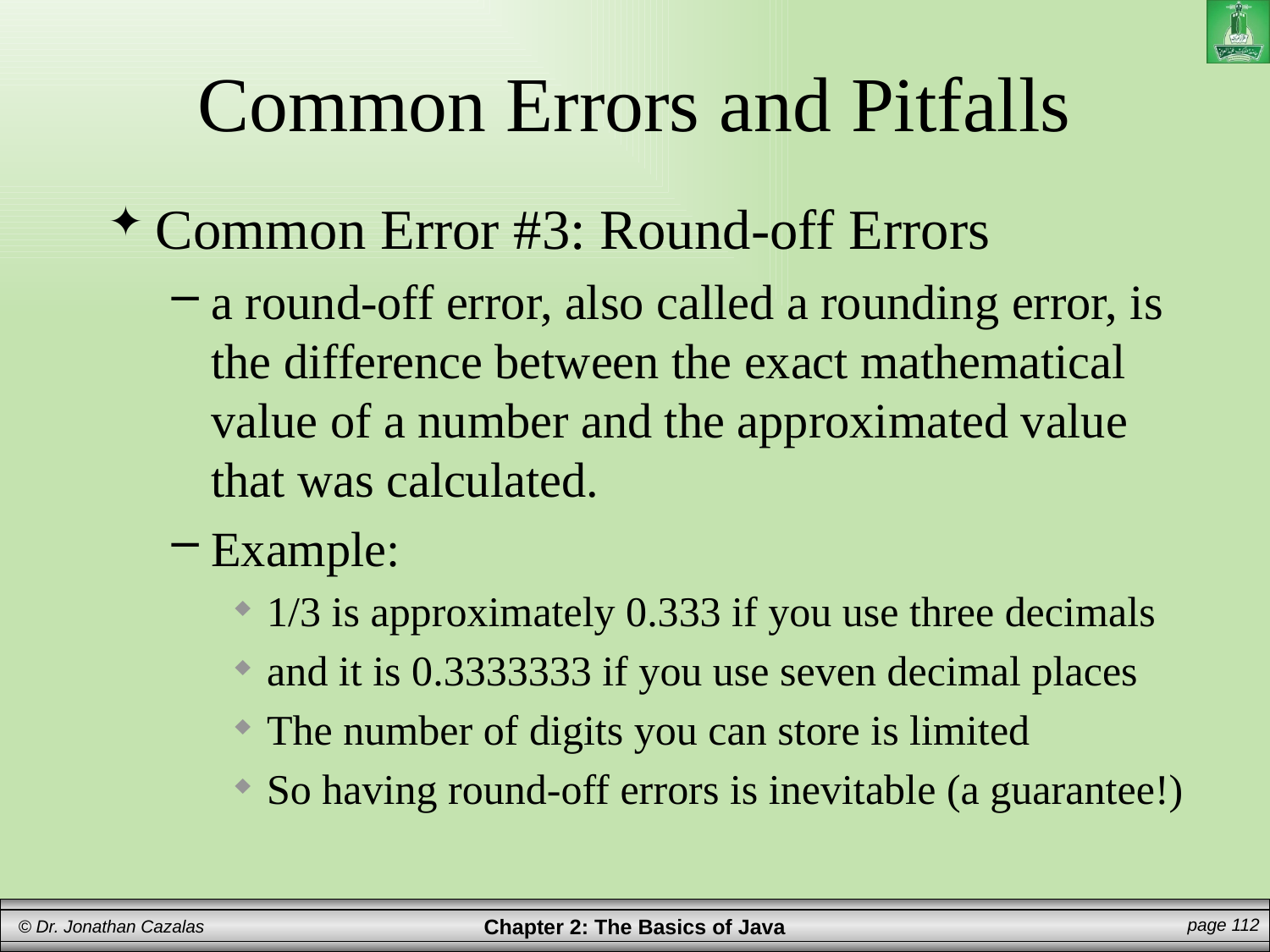

# Common Errors and Pitfalls
Common Error #3: Round-off Errors
a round-off error, also called a rounding error, is the difference between the exact mathematical value of a number and the approximated value that was calculated.
Example:
1/3 is approximately 0.333 if you use three decimals
and it is 0.3333333 if you use seven decimal places
The number of digits you can store is limited
So having round-off errors is inevitable (a guarantee!)